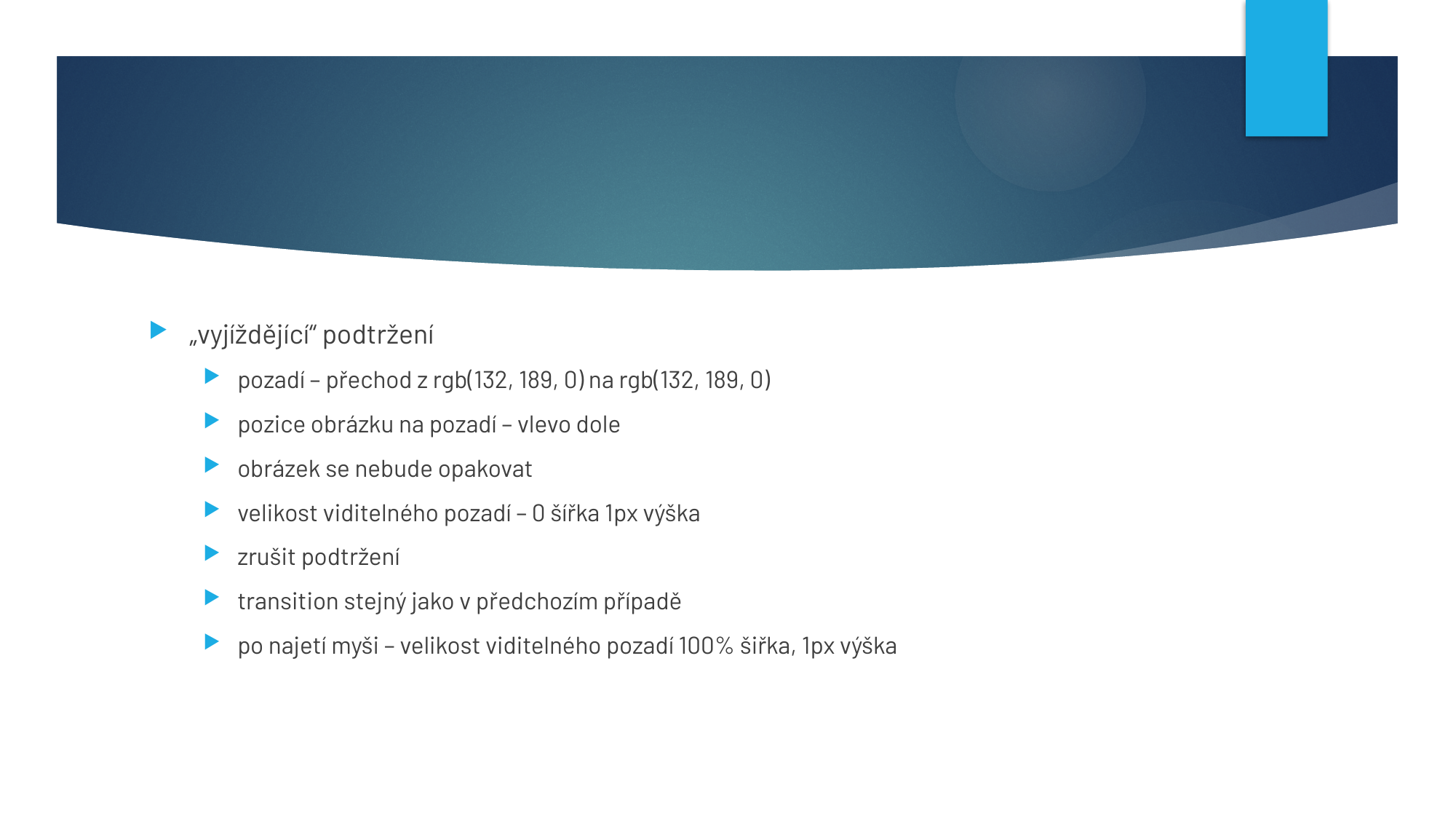

#
„vyjíždějící“ podtržení
pozadí – přechod z rgb(132, 189, 0) na rgb(132, 189, 0)
pozice obrázku na pozadí – vlevo dole
obrázek se nebude opakovat
velikost viditelného pozadí – 0 šířka 1px výška
zrušit podtržení
transition stejný jako v předchozím případě
po najetí myši – velikost viditelného pozadí 100% šiřka, 1px výška